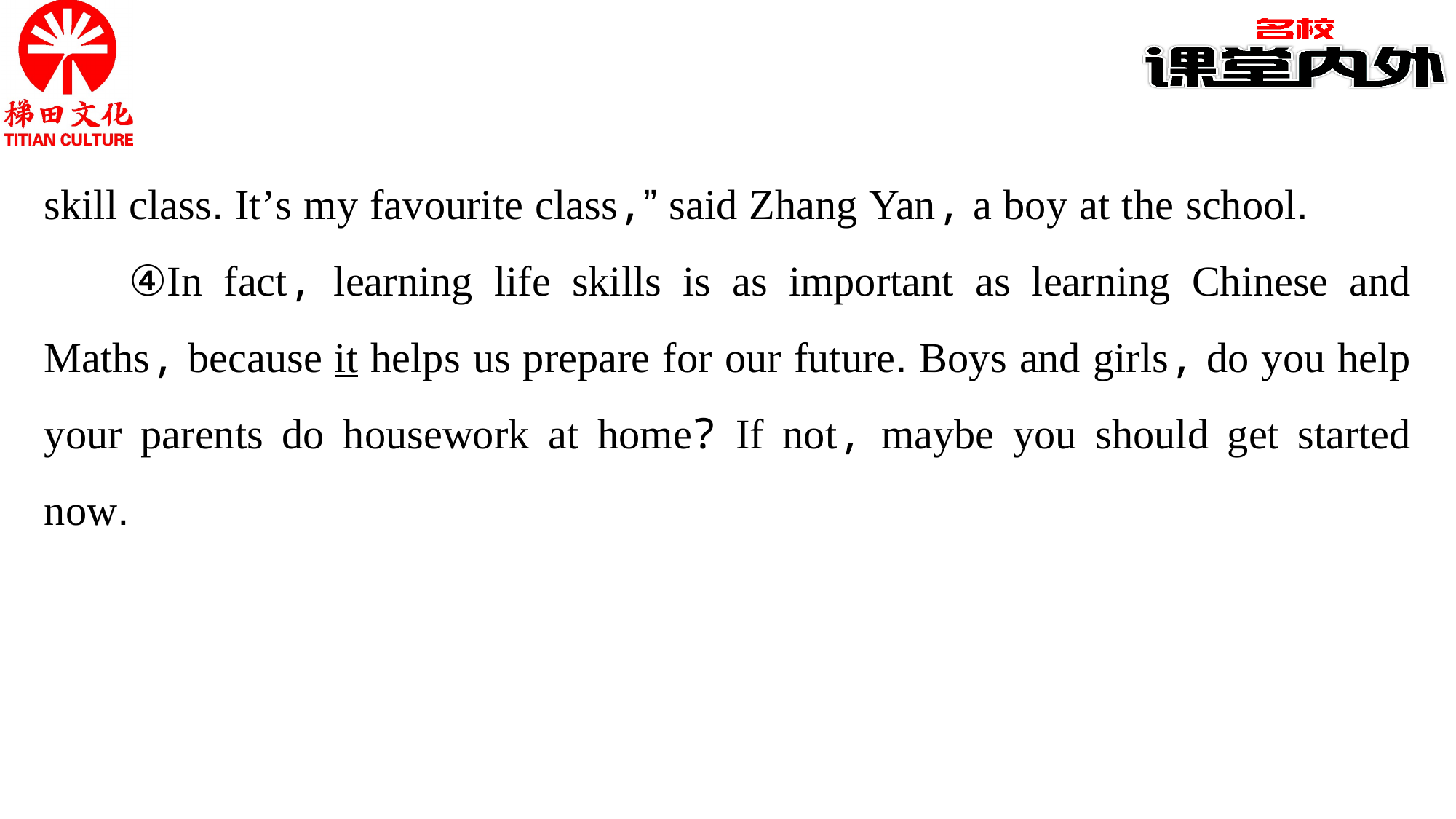

skill class. It’s my favourite class,” said Zhang Yan, a boy at the school.
④In fact, learning life skills is as important as learning Chinese and Maths, because it helps us prepare for our future. Boys and girls, do you help your parents do housework at home? If not, maybe you should get started now.